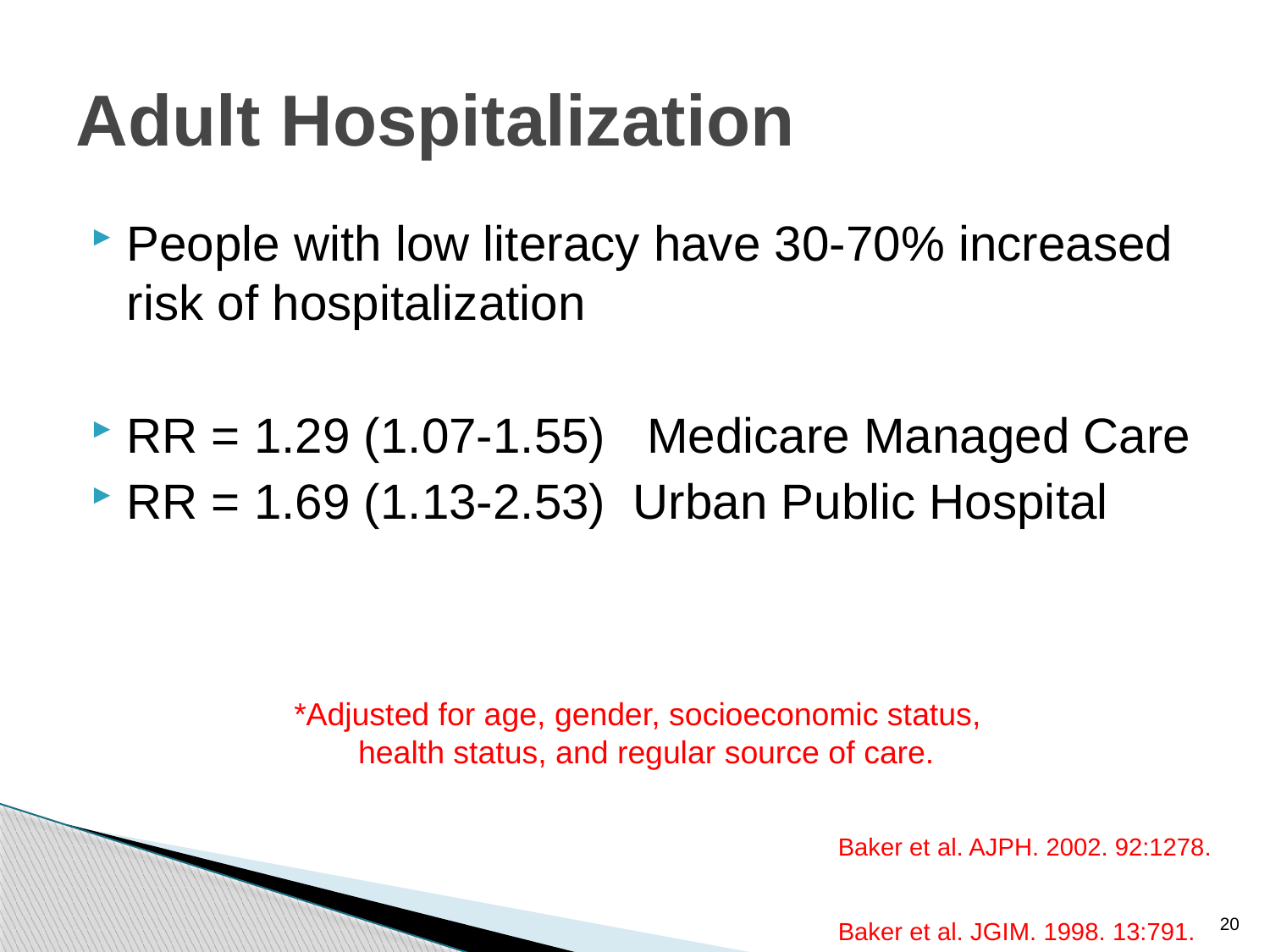

# Adult Hospitalization
People with low literacy have 30-70% increased risk of hospitalization

RR = 1.29 (1.07-1.55)   Medicare Managed Care
RR = 1.69 (1.13-2.53)  Urban Public Hospital

*Adjusted for age, gender, socioeconomic status,
  health status, and regular source of care.
Baker et al. AJPH. 2002. 92:1278.
20
Baker et al. JGIM. 1998. 13:791.